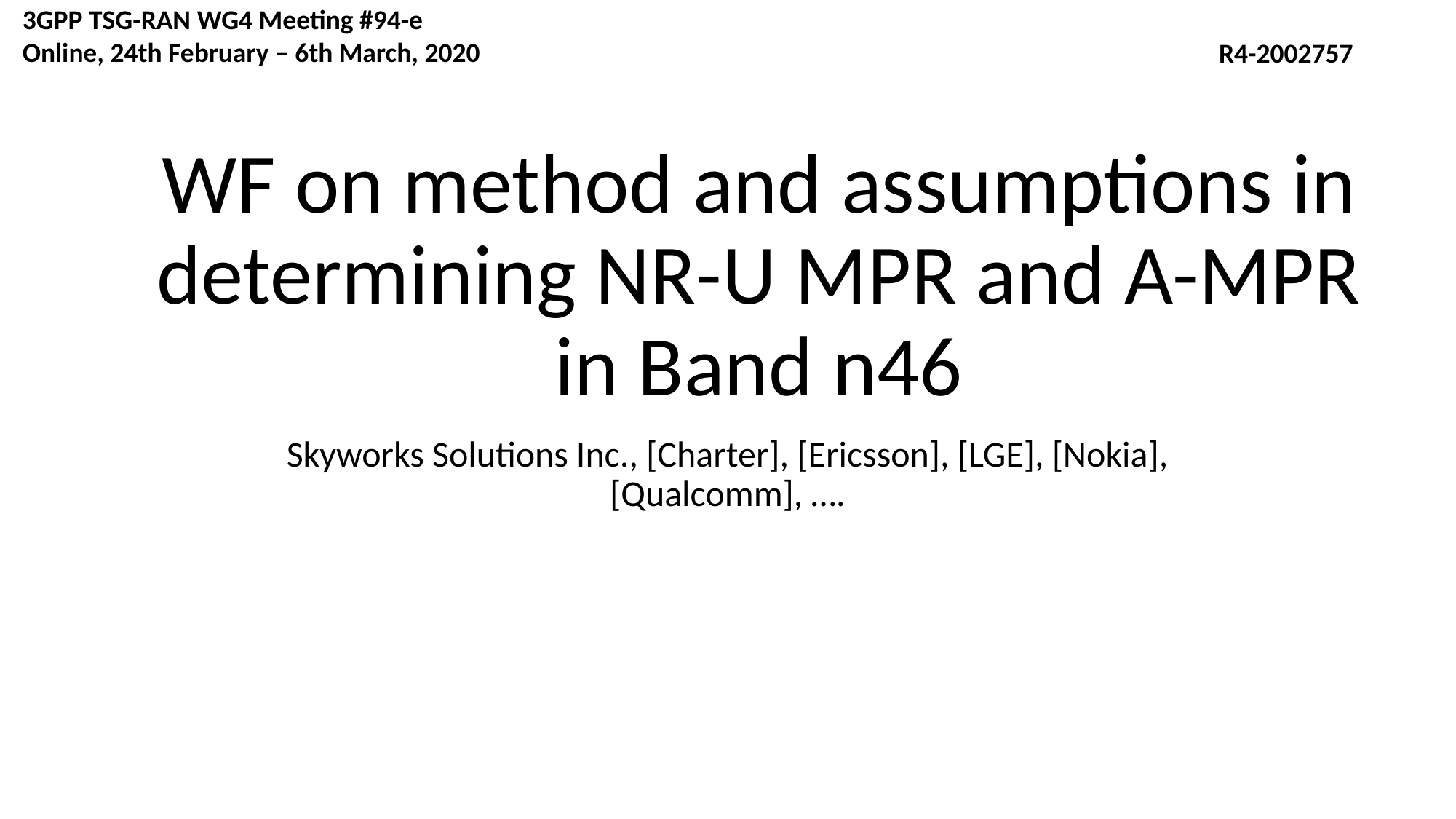

3GPP TSG-RAN WG4 Meeting #94-e
Online, 24th February – 6th March, 2020
R4-2002757
# WF on method and assumptions in determining NR-U MPR and A-MPR in Band n46
Skyworks Solutions Inc., [Charter], [Ericsson], [LGE], [Nokia], [Qualcomm], ….